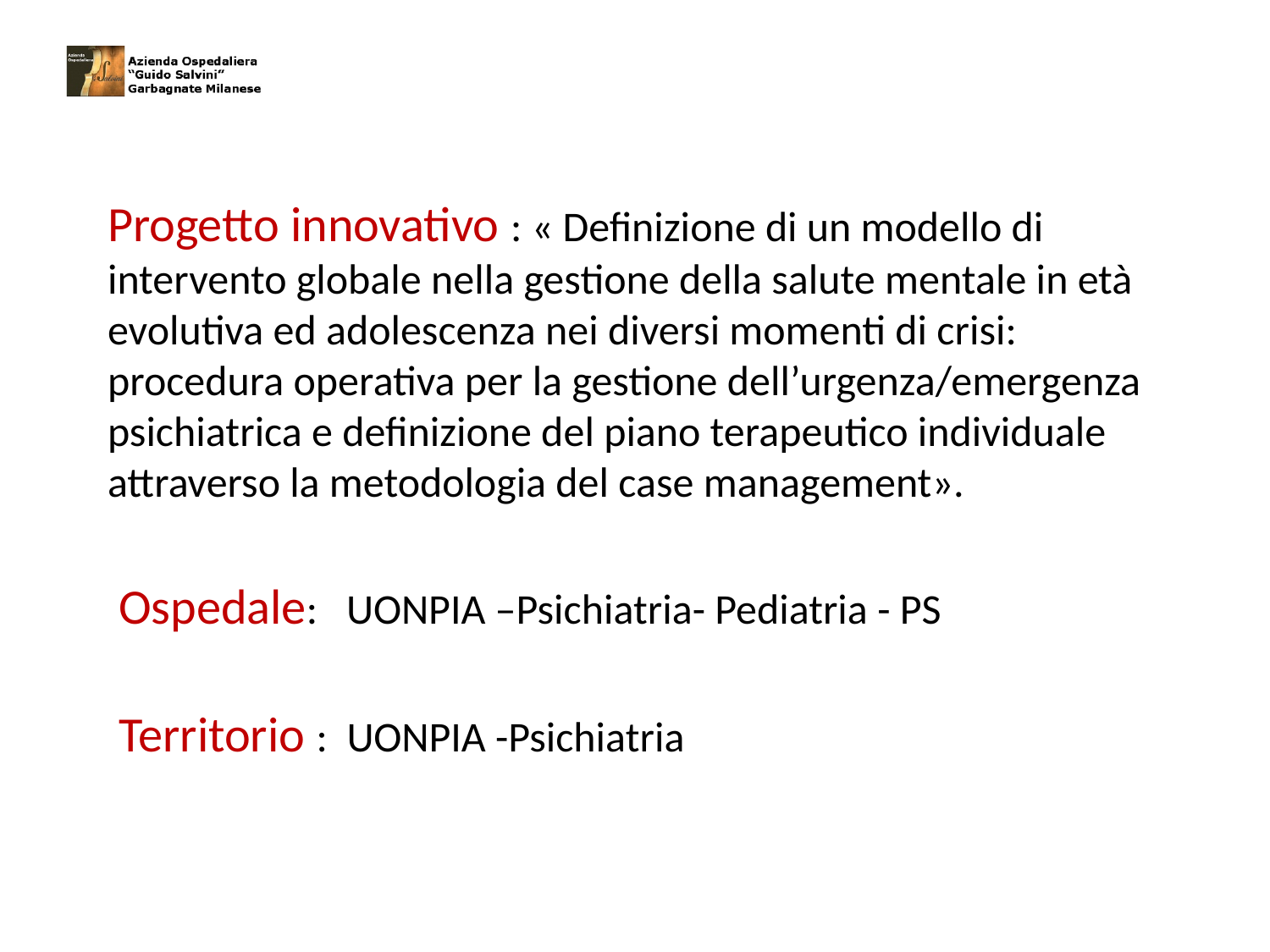

Progetto innovativo : « Definizione di un modello di intervento globale nella gestione della salute mentale in età evolutiva ed adolescenza nei diversi momenti di crisi: procedura operativa per la gestione dell’urgenza/emergenza psichiatrica e definizione del piano terapeutico individuale attraverso la metodologia del case management».

 Ospedale:   UONPIA –Psichiatria- Pediatria - PS

 Territorio :  UONPIA -Psichiatria